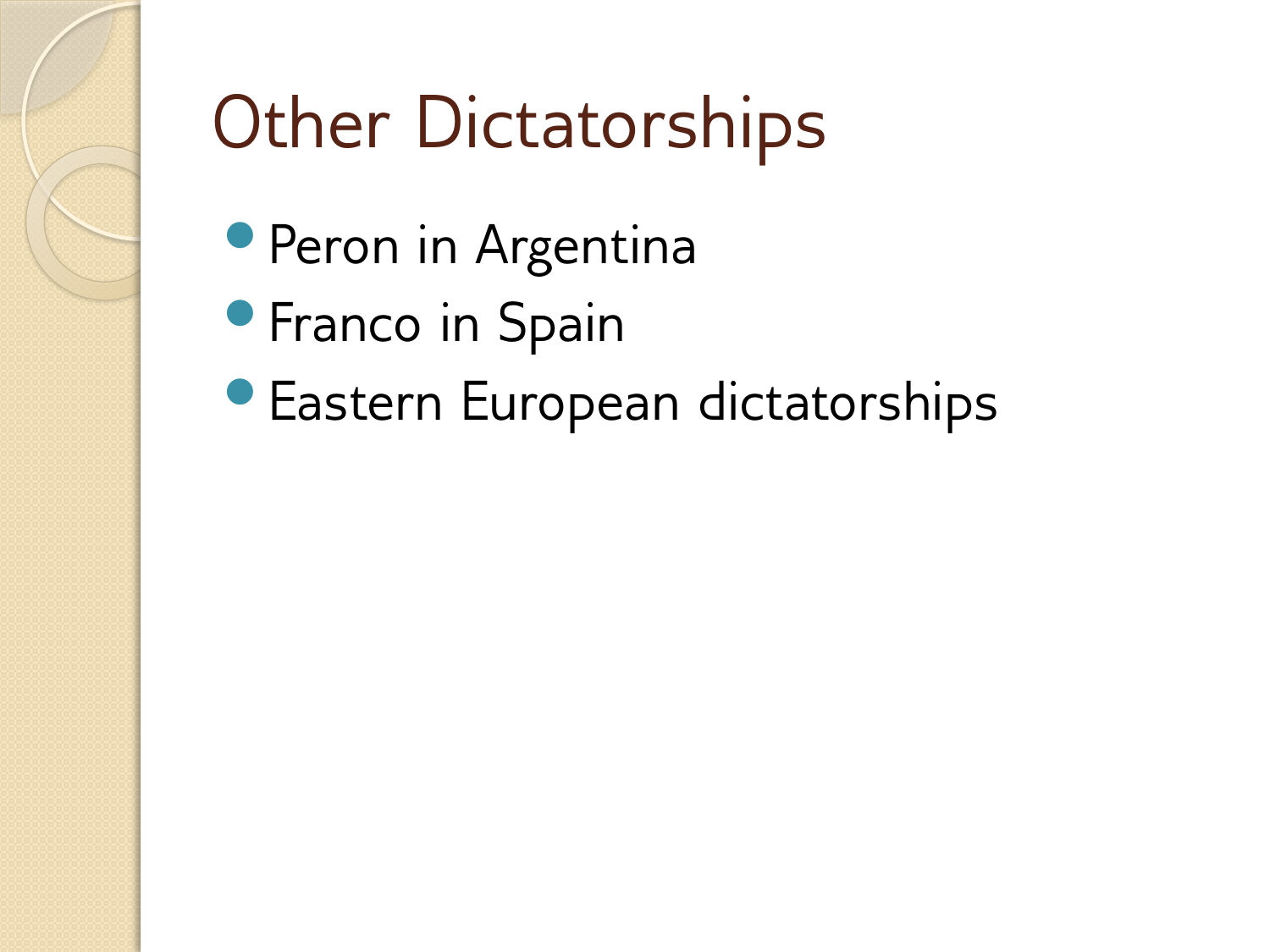

# Other Dictatorships
Peron in Argentina
Franco in Spain
Eastern European dictatorships